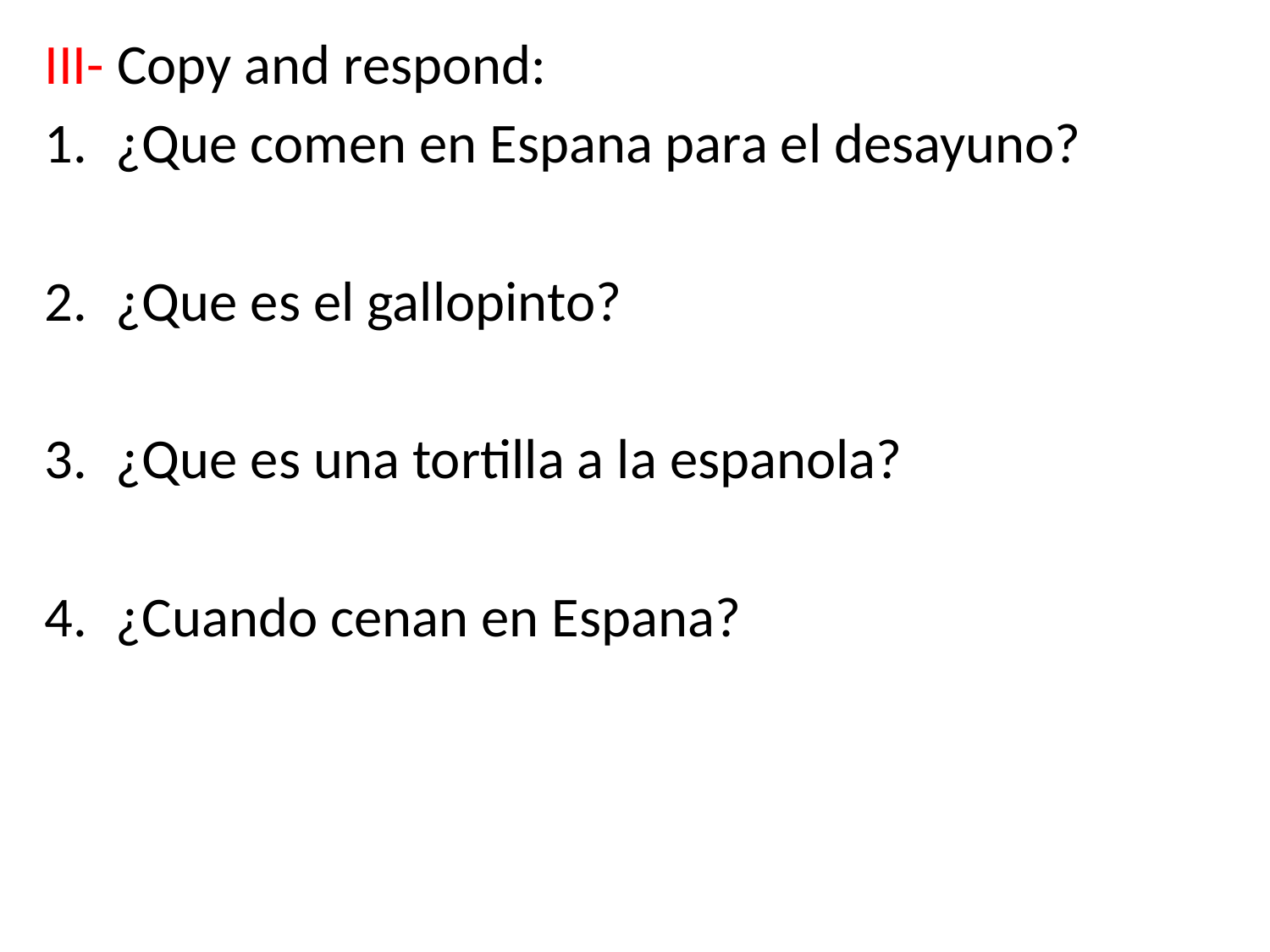

III- Copy and respond:
¿Que comen en Espana para el desayuno?

¿Que es el gallopinto?

¿Que es una tortilla a la espanola?

¿Cuando cenan en Espana?